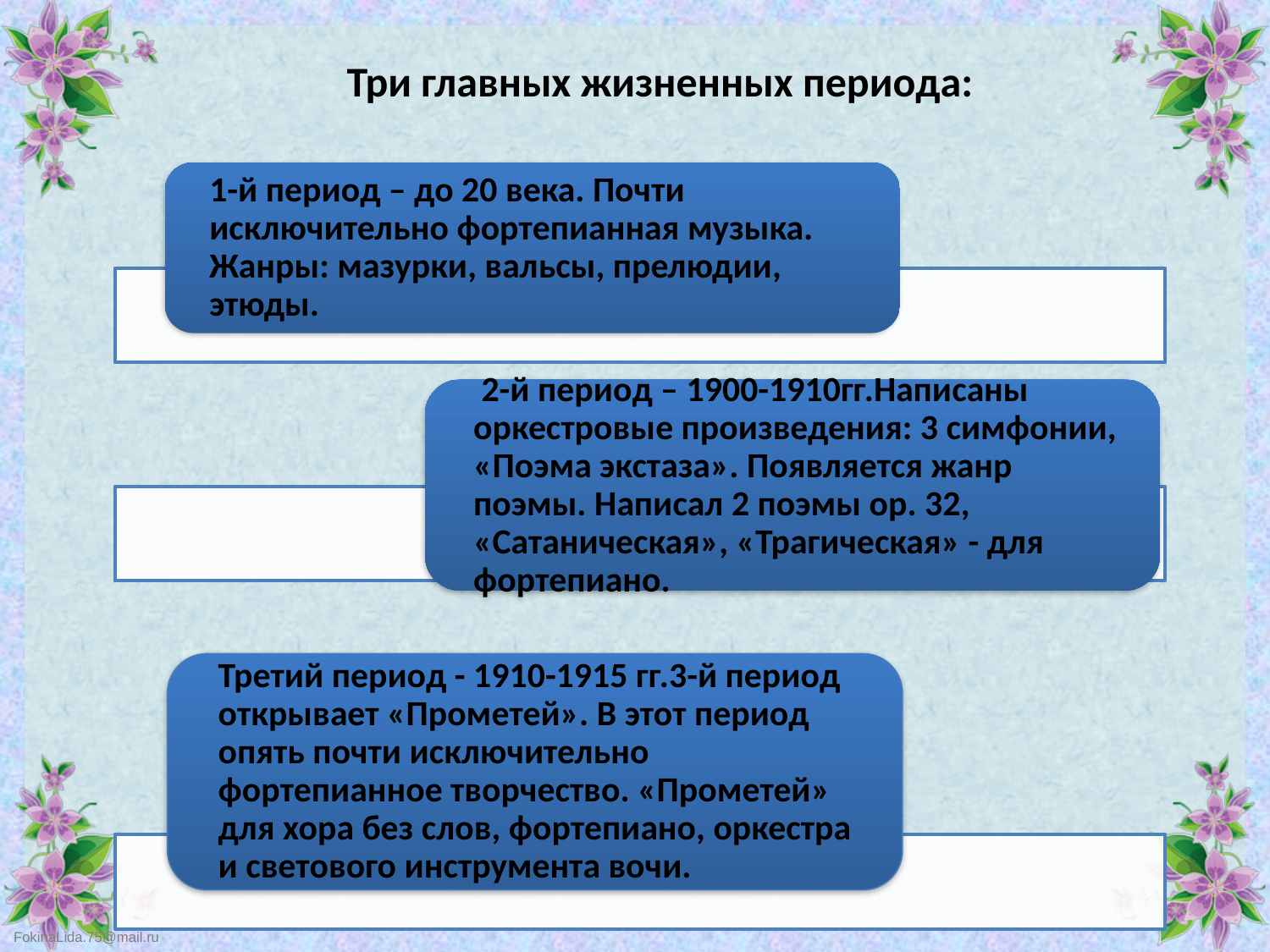

# Три главных жизненных периода:
1-й период – до 20 века. Почти исключительно фортепианная музыка. Жанры: мазурки, вальсы, прелюдии, этюды.
 2-й период – 1900-1910гг.Написаны оркестровые произведения: 3 симфонии, «Поэма экстаза». Появляется жанр поэмы. Написал 2 поэмы op. 32, «Сатаническая», «Трагическая» - для фортепиано.
Третий период - 1910-1915 гг.3-й период открывает «Прометей». В этот период опять почти исключительно фортепианное творчество. «Прометей» для хора без слов, фортепиано, оркестра и светового инструмента вочи.